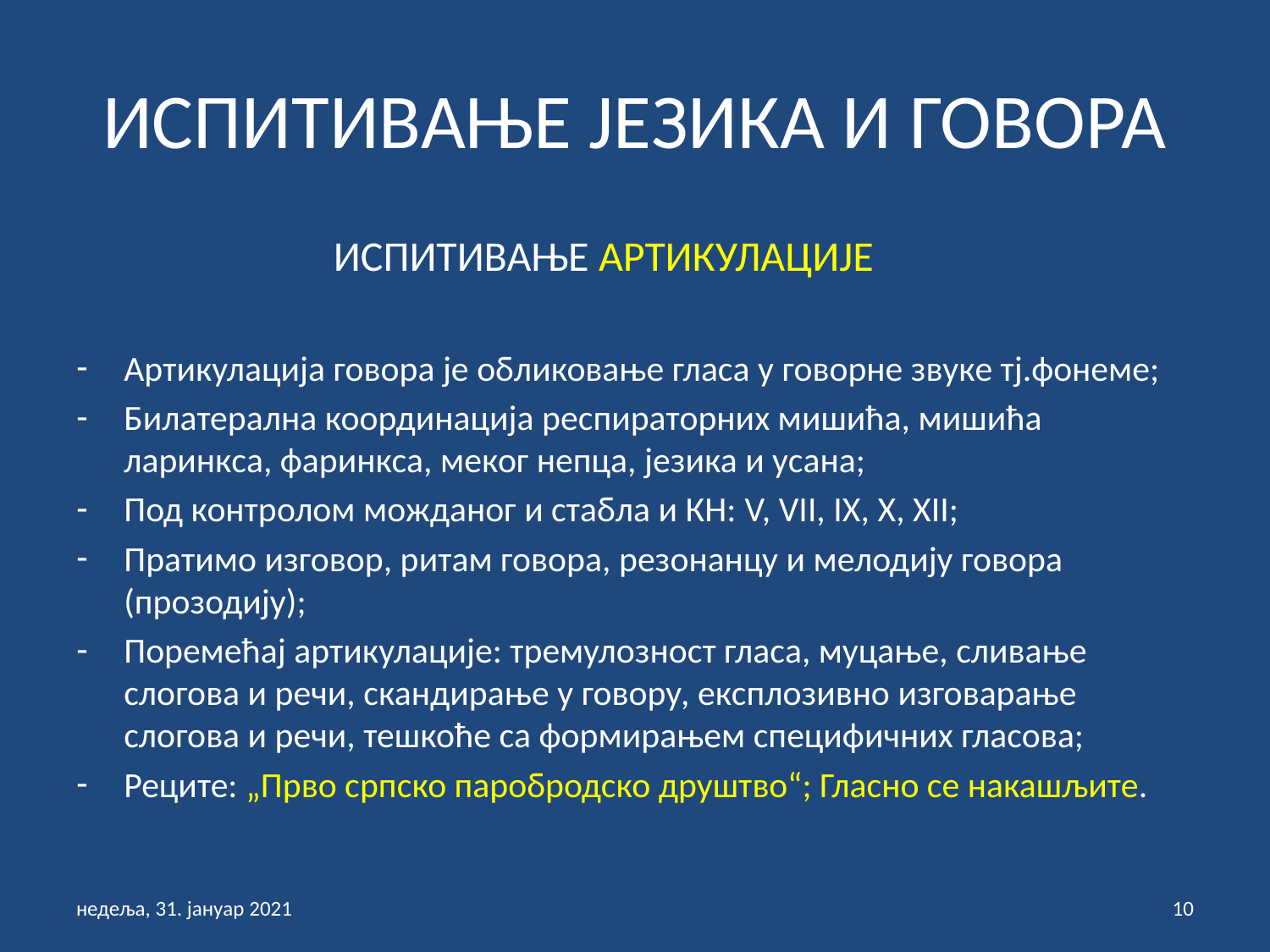

# ИСПИТИВАЊЕ ЈЕЗИКА И ГОВОРА
                           ИСПИТИВАЊЕ АРТИКУЛАЦИЈЕ

Артикулација говора је обликовање гласа у говорне звуке тј.фонеме;
Билатерална координација респираторних мишића, мишића ларинкса, фаринкса, меког непца, језика и усана;
Под контролом можданог и стабла и КН: V, VII, IX, X, XII;
Пратимо изговор, ритам говора, резонанцу и мелодију говора (прозодију);
Поремећај артикулације: тремулозност гласа, муцање, сливање слогова и речи, скандирање у говору, експлозивно изговарање слогова и речи, тешкоће са формирањем специфичних гласова;
Реците: „Прво српско паробродско друштво“; Гласно се накашљите.
недеља, 31. јануар 2021
10